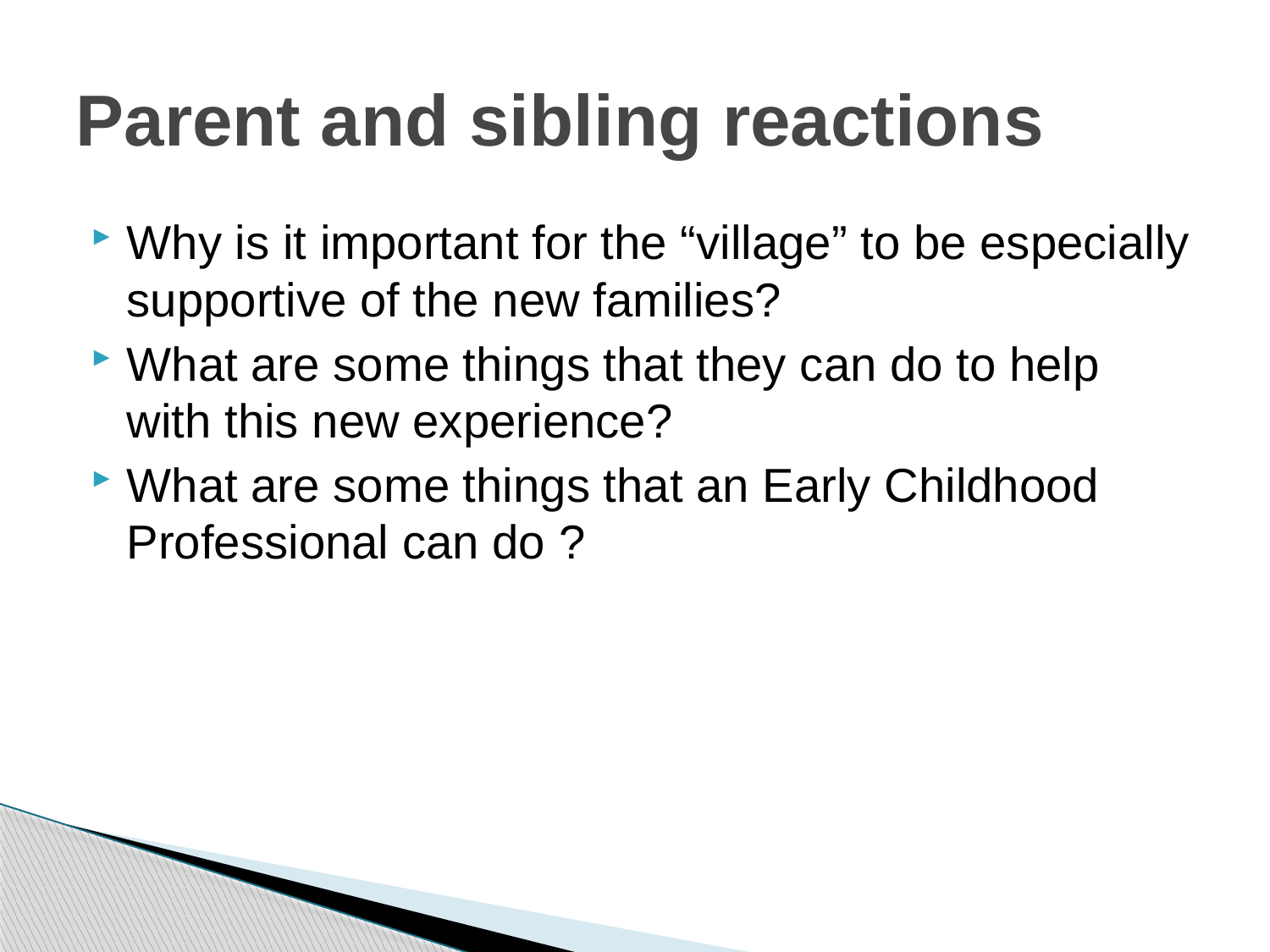

# Parent and sibling reactions
Why is it important for the “village” to be especially supportive of the new families?
What are some things that they can do to help with this new experience?
What are some things that an Early Childhood Professional can do ?